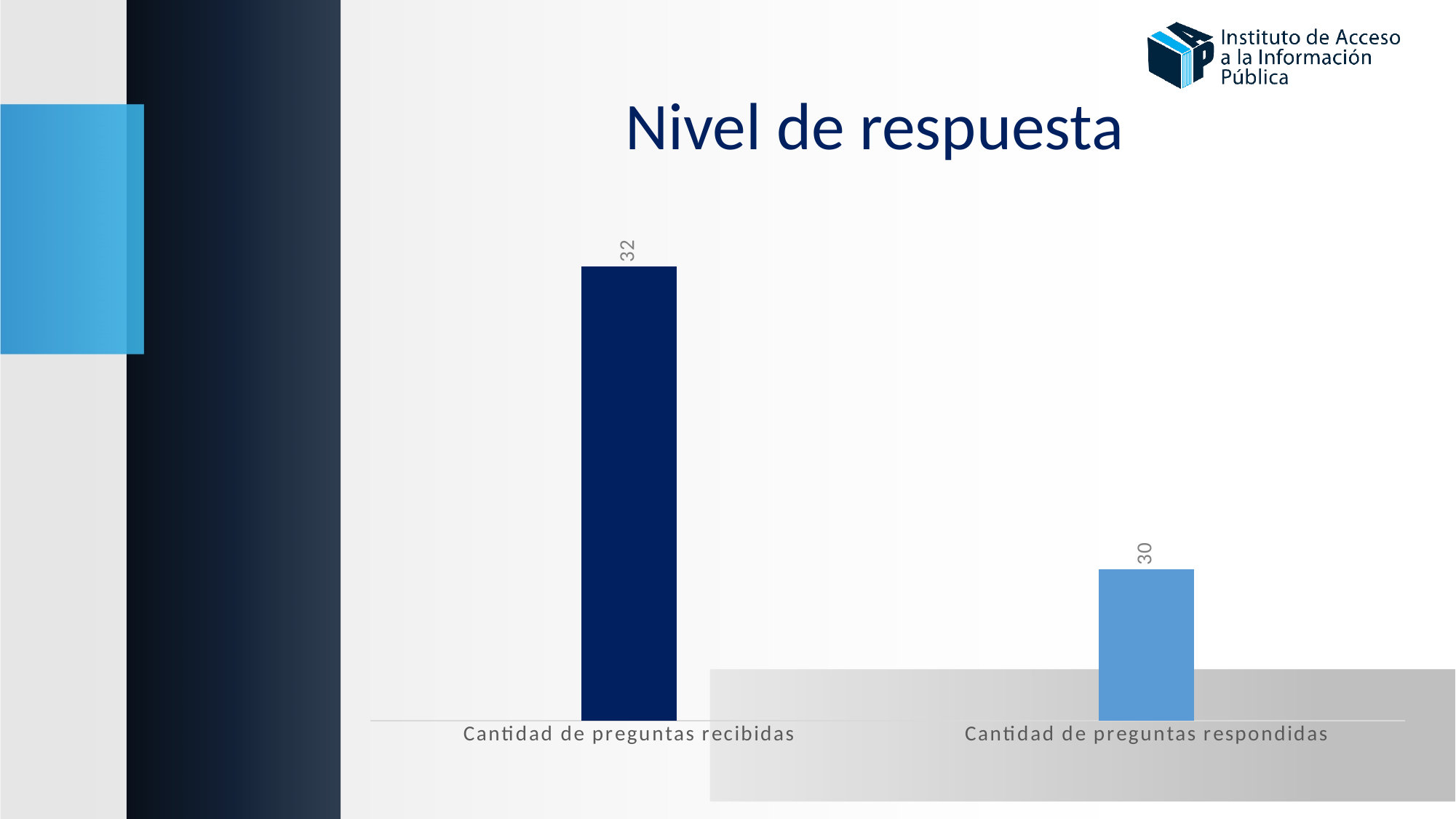

# Nivel de respuesta

### Chart

| Category |  |
|---|---|
| Cantidad de preguntas recibidas | 32.0 |
| Cantidad de preguntas respondidas | 30.0 |